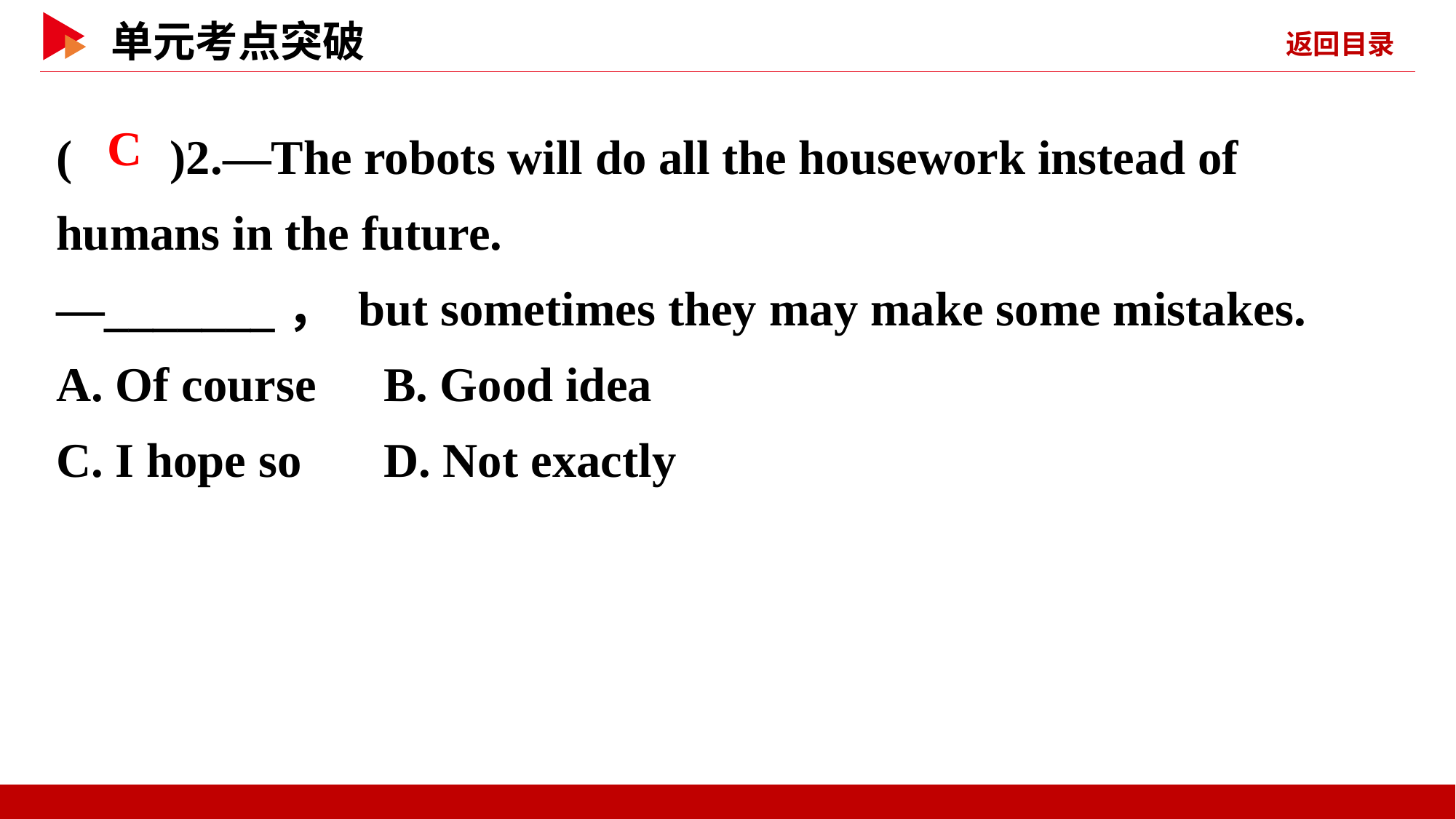

(        )2.—The robots will do all the housework instead of humans in the future.
—_______， but sometimes they may make some mistakes.
A. Of course	B. Good idea
C. I hope so	D. Not exactly
   C